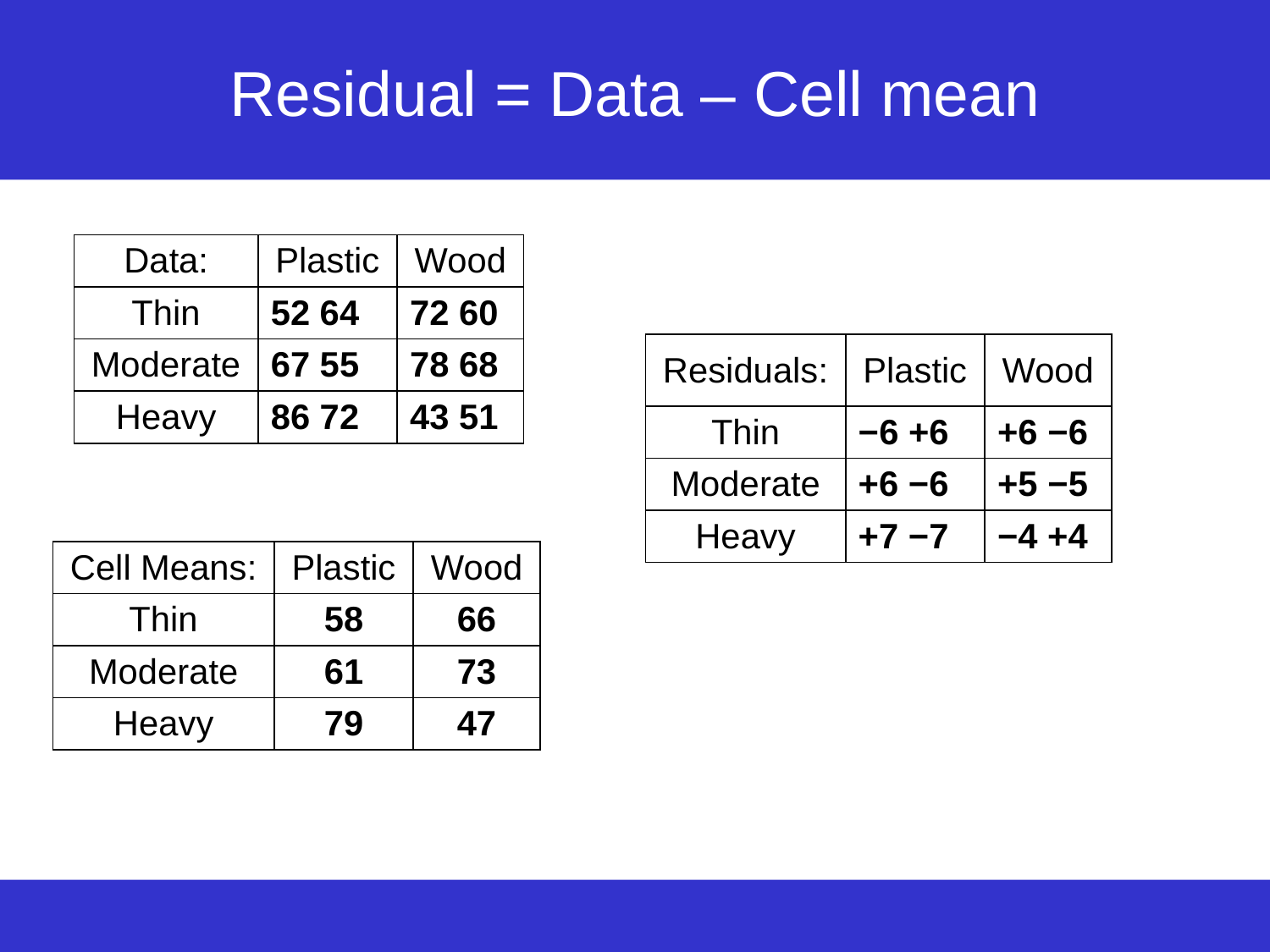

# Residual = Data – Cell mean
| Data: | Plastic | Wood |
| --- | --- | --- |
| Thin | 52 64 | 72 60 |
| Moderate | 67 55 | 78 68 |
| Heavy | 86 72 | 43 51 |
| Residuals: | Plastic | Wood |
| --- | --- | --- |
| Thin | −6 +6 | +6 −6 |
| Moderate | +6 −6 | +5 −5 |
| Heavy | +7 −7 | −4 +4 |
| Cell Means: | Plastic | Wood |
| --- | --- | --- |
| Thin | 58 | 66 |
| Moderate | 61 | 73 |
| Heavy | 79 | 47 |